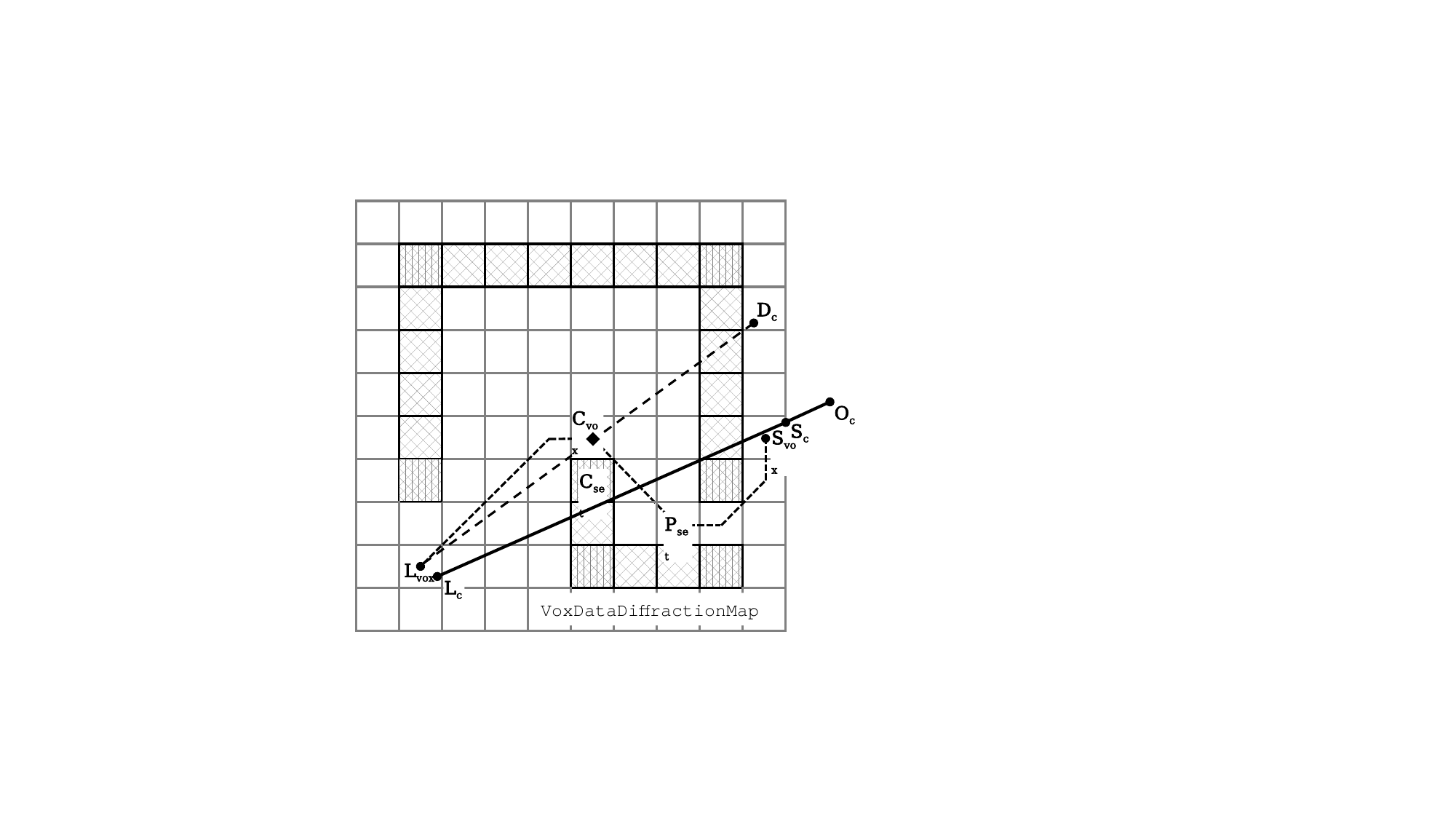

Dc
Oc
Cvox
Sc
Svox

Cset
Pset
Lvox
Lc
VoxDataDiffractionMap